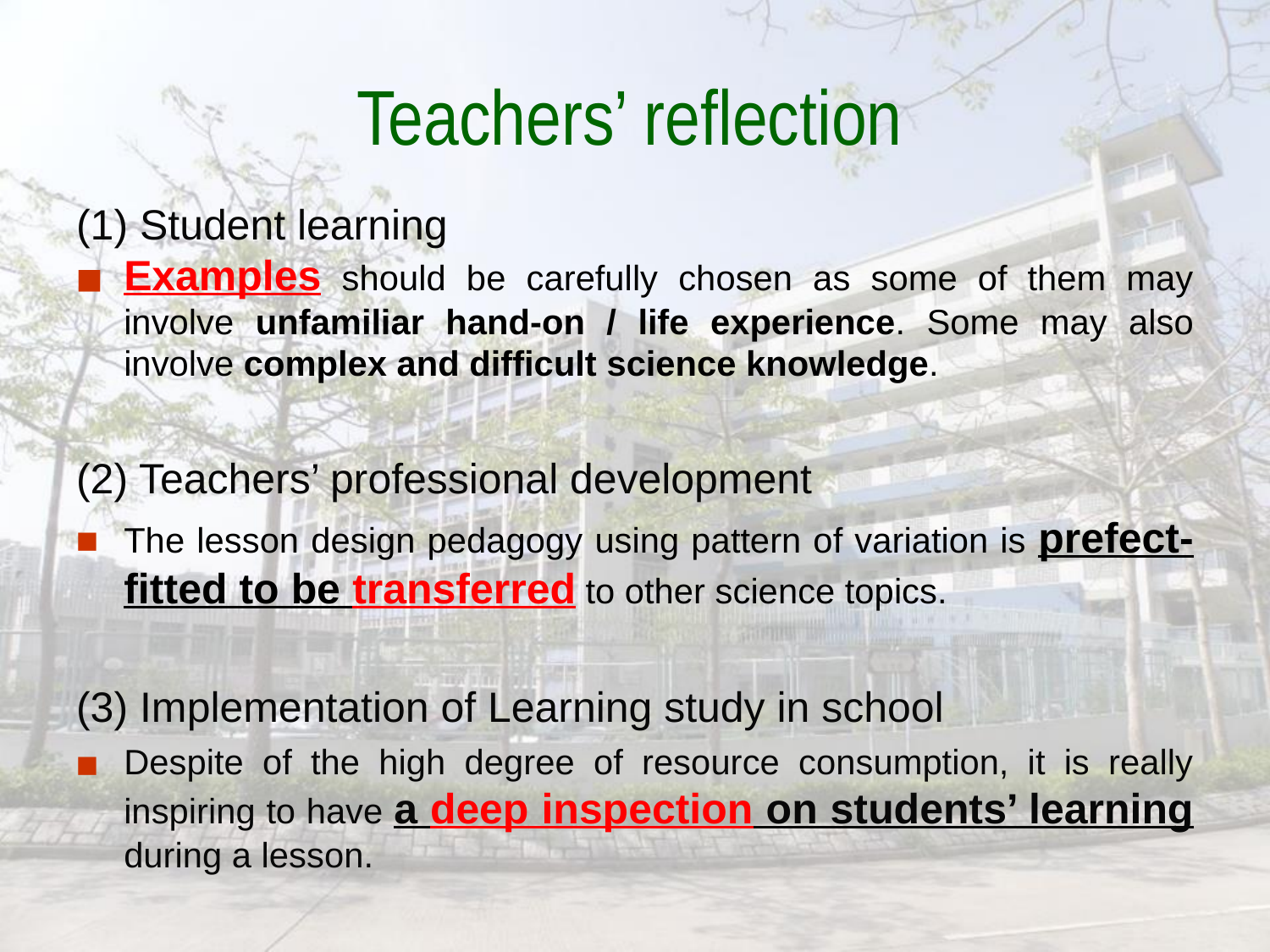

Teachers’ reflection
(1) Student learning
Examples should be carefully chosen as some of them may involve unfamiliar hand-on / life experience. Some may also involve complex and difficult science knowledge.

(2) Teachers’ professional development
The lesson design pedagogy using pattern of variation is prefect-fitted to be transferred to other science topics.

(3) Implementation of Learning study in school
Despite of the high degree of resource consumption, it is really inspiring to have a deep inspection on students’ learning during a lesson.